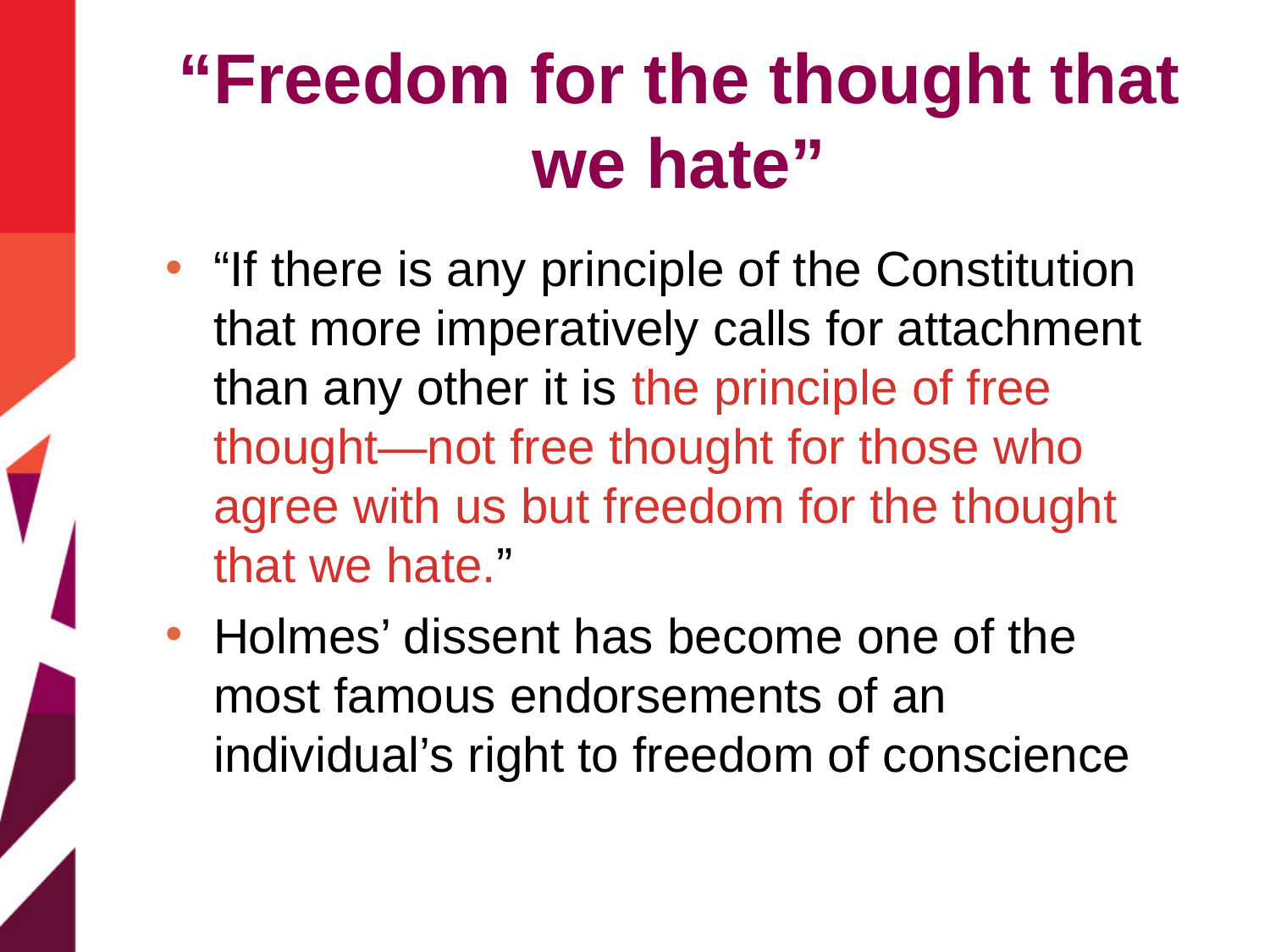

# “Freedom for the thought that we hate”
“If there is any principle of the Constitution that more imperatively calls for attachment than any other it is the principle of free thought—not free thought for those who agree with us but freedom for the thought that we hate.”
Holmes’ dissent has become one of the most famous endorsements of an individual’s right to freedom of conscience